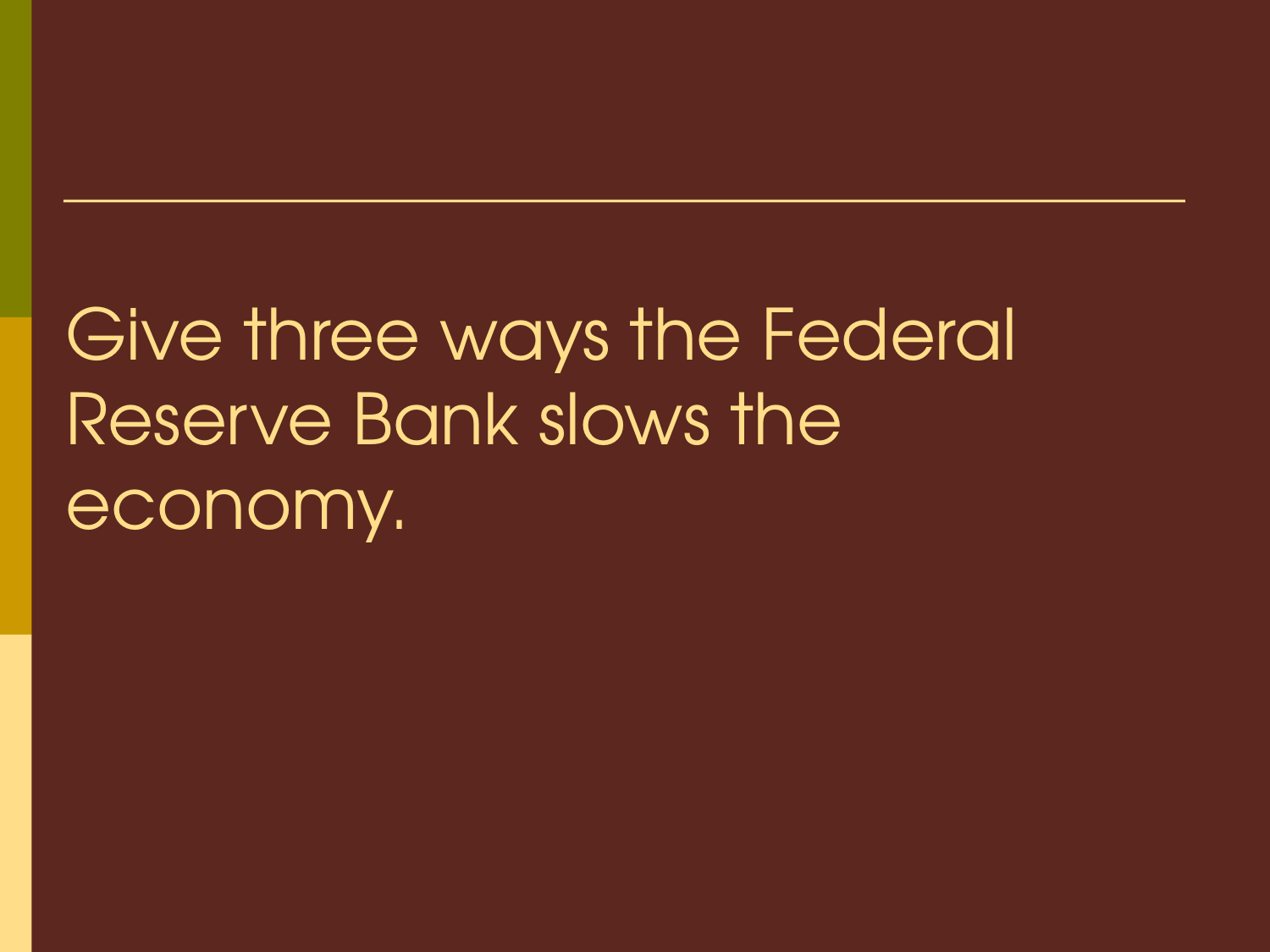

# Give three ways the Federal Reserve Bank slows the economy.